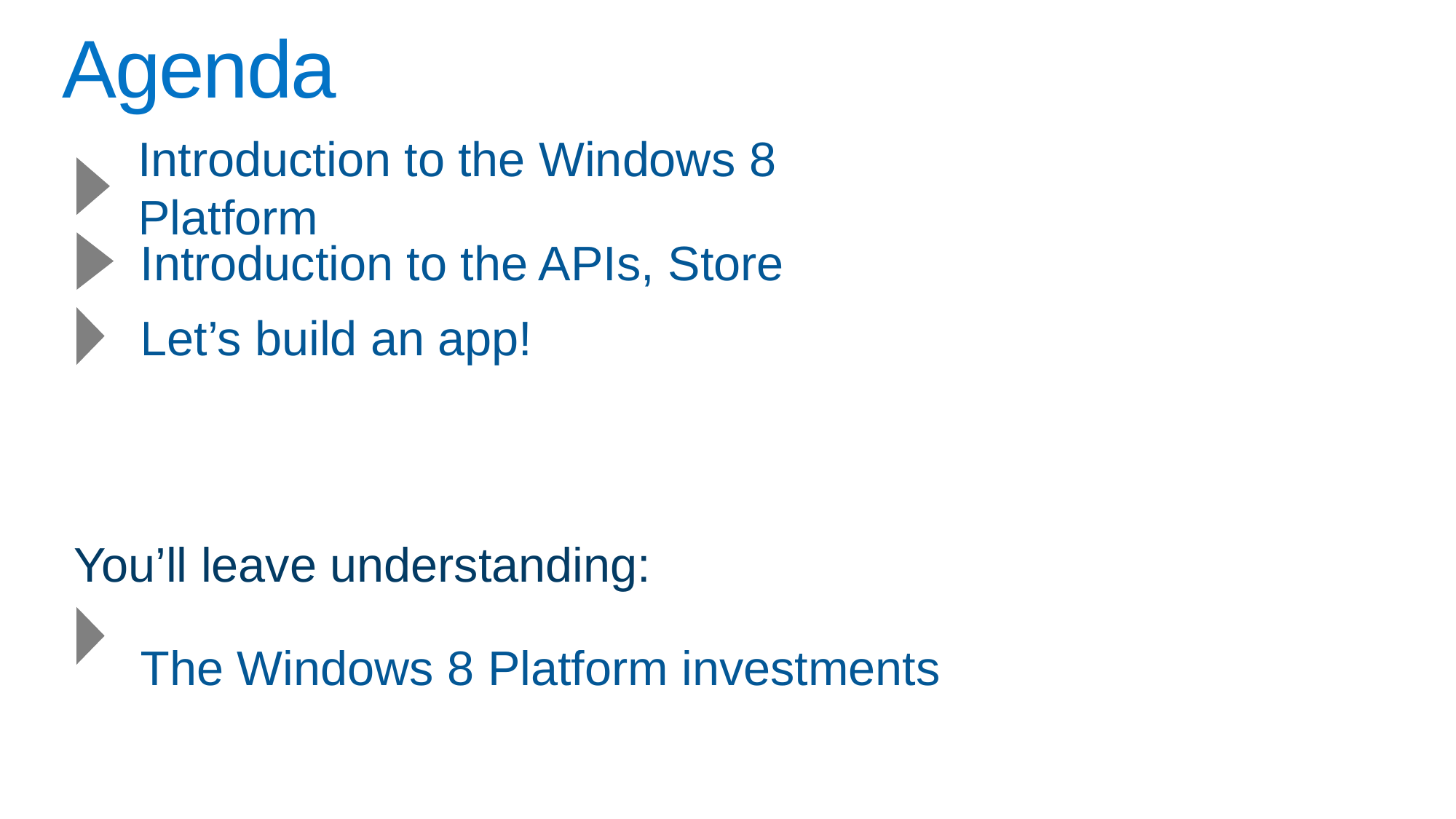

# Agenda
Introduction to the Windows 8 Platform

Introduction to the APIs, Store

Let’s build an app!

You’ll leave understanding:
The Windows 8 Platform investments